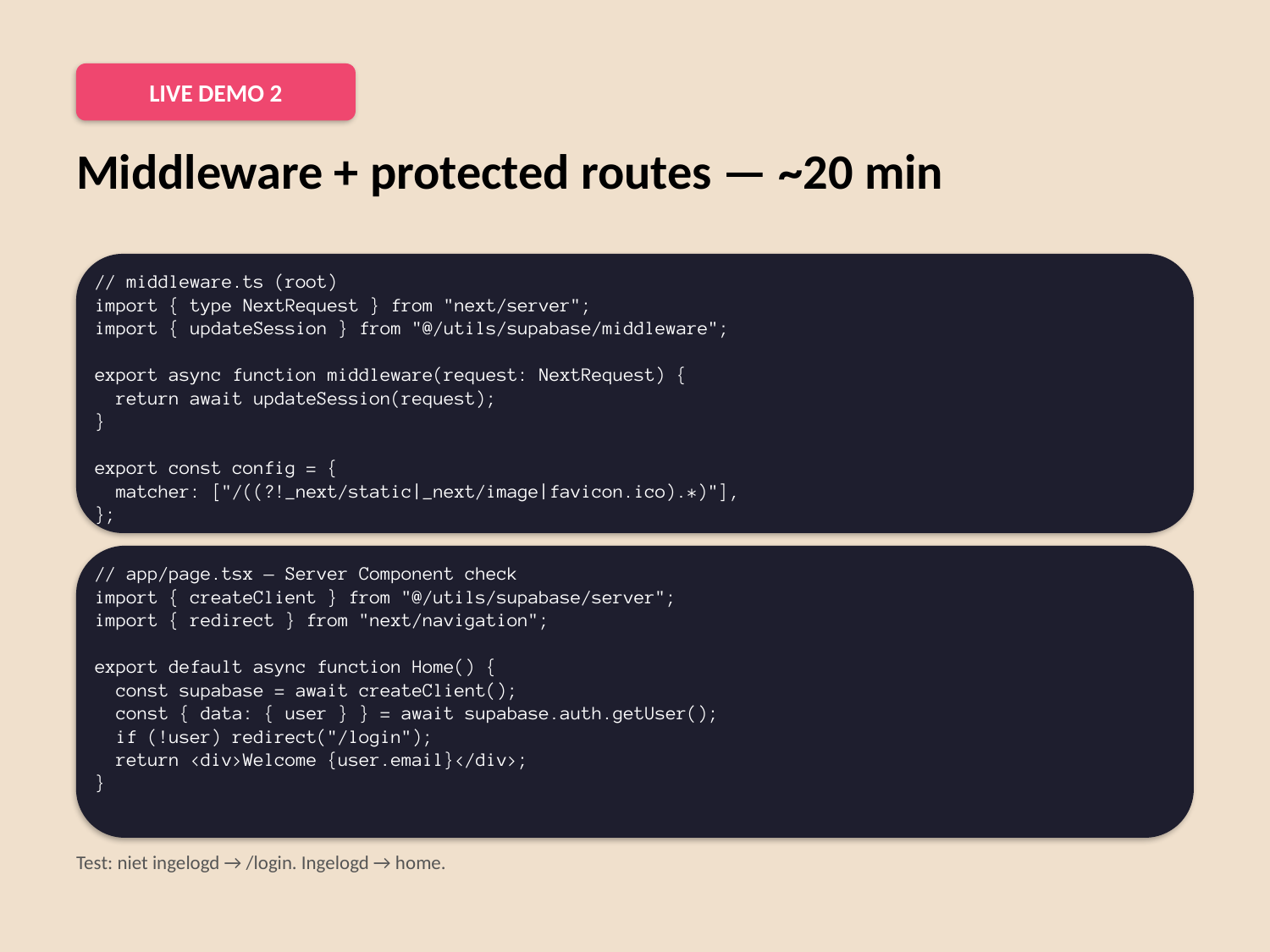

LIVE DEMO 2
Middleware + protected routes — ~20 min

// middleware.ts (root)
import { type NextRequest } from "next/server";
import { updateSession } from "@/utils/supabase/middleware";

export async function middleware(request: NextRequest) {
  return await updateSession(request);
}

export const config = {
  matcher: ["/((?!_next/static|_next/image|favicon.ico).*)"],
};

// app/page.tsx — Server Component check
import { createClient } from "@/utils/supabase/server";
import { redirect } from "next/navigation";

export default async function Home() {
  const supabase = await createClient();
  const { data: { user } } = await supabase.auth.getUser();
  if (!user) redirect("/login");
  return <div>Welcome {user.email}</div>;
}
Test: niet ingelogd → /login. Ingelogd → home.